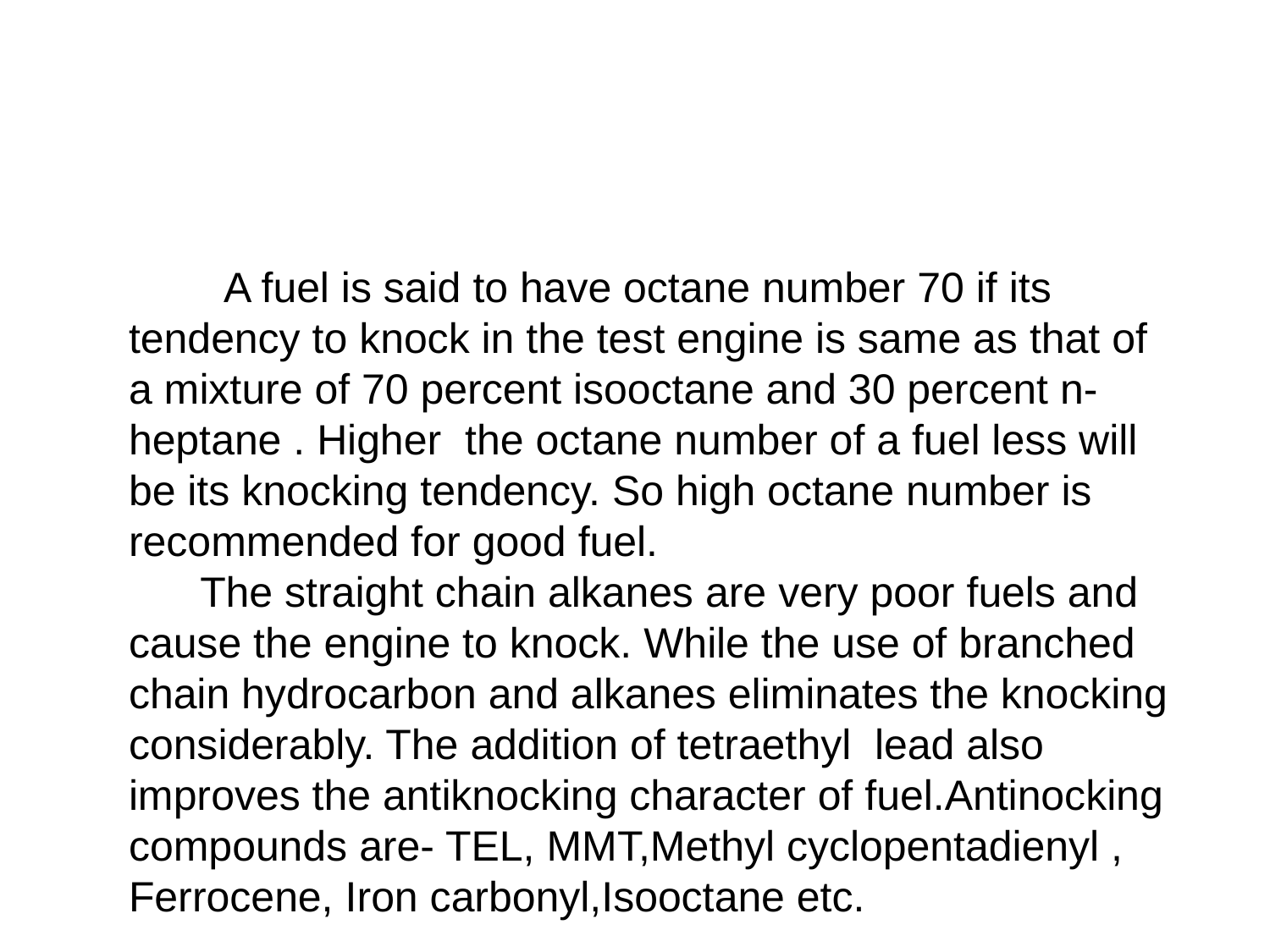

A fuel is said to have octane number 70 if its tendency to knock in the test engine is same as that of a mixture of 70 percent isooctane and 30 percent n-heptane . Higher  the octane number of a fuel less will be its knocking tendency. So high octane number is recommended for good fuel.
      The straight chain alkanes are very poor fuels and cause the engine to knock. While the use of branched chain hydrocarbon and alkanes eliminates the knocking considerably. The addition of tetraethyl  lead also improves the antiknocking character of fuel.Antinocking compounds are- TEL, MMT,Methyl cyclopentadienyl , Ferrocene, Iron carbonyl,Isooctane etc.